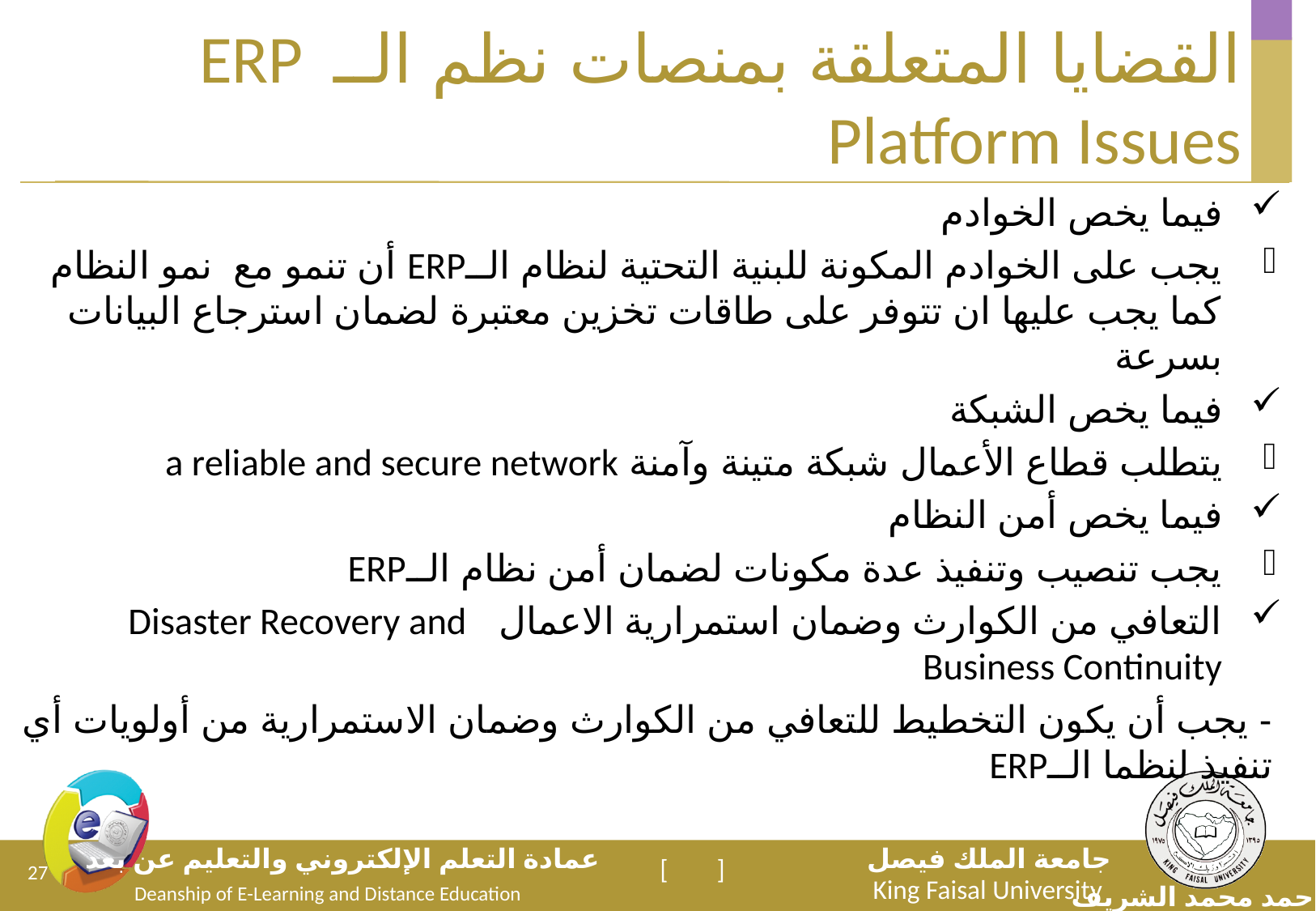

القضايا المتعلقة بمنصات نظم الــERP   Platform Issues
فيما يخص الخوادم
يجب على الخوادم المكونة للبنية التحتية لنظام الــERP أن تنمو مع  نمو النظام كما يجب عليها ان تتوفر على طاقات تخزين معتبرة لضمان استرجاع البيانات بسرعة
فيما يخص الشبكة
يتطلب قطاع الأعمال شبكة متينة وآمنة a reliable and secure network
فيما يخص أمن النظام
يجب تنصيب وتنفيذ عدة مكونات لضمان أمن نظام الــERP
التعافي من الكوارث وضمان استمرارية الاعمال   Disaster Recovery and Business Continuity
- يجب أن يكون التخطيط للتعافي من الكوارث وضمان الاستمرارية من أولويات أي تنفيذ لنظما الــERP

27